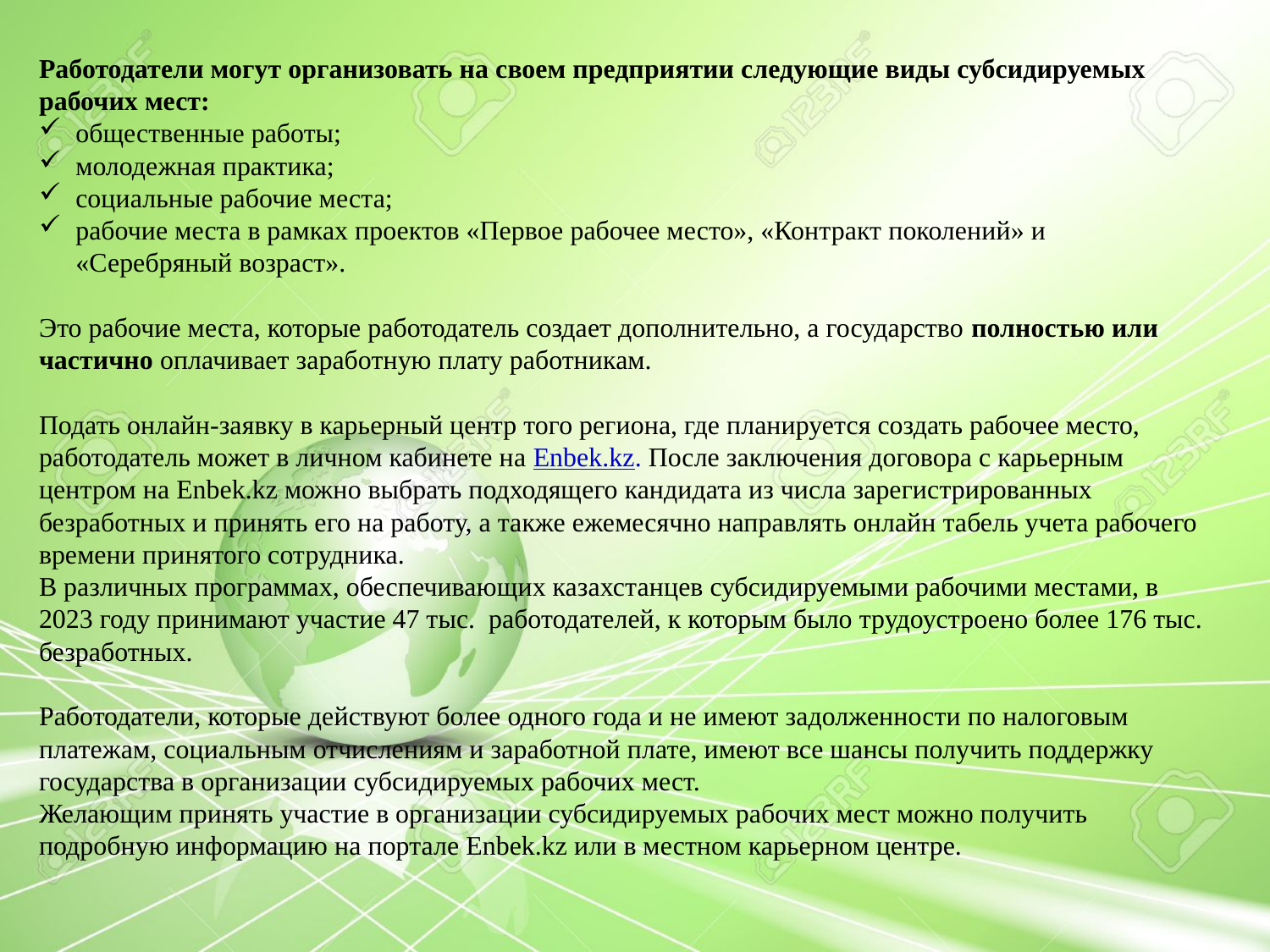

Работодатели могут организовать на своем предприятии следующие виды субсидируемых рабочих мест:
общественные работы;
молодежная практика;
социальные рабочие места;
рабочие места в рамках проектов «Первое рабочее место», «Контракт поколений» и «Серебряный возраст».
Это рабочие места, которые работодатель создает дополнительно, а государство полностью или частично оплачивает заработную плату работникам.

Подать онлайн-заявку в карьерный центр того региона, где планируется создать рабочее место, работодатель может в личном кабинете на Еnbek.kz. После заключения договора с карьерным центром на Еnbek.kz можно выбрать подходящего кандидата из числа зарегистрированных безработных и принять его на работу, а также ежемесячно направлять онлайн табель учета рабочего времени принятого сотрудника.
В различных программах, обеспечивающих казахстанцев субсидируемыми рабочими местами, в 2023 году принимают участие 47 тыс.  работодателей, к которым было трудоустроено более 176 тыс. безработных.

Работодатели, которые действуют более одного года и не имеют задолженности по налоговым платежам, социальным отчислениям и заработной плате, имеют все шансы получить поддержку государства в организации субсидируемых рабочих мест.
Желающим принять участие в организации субсидируемых рабочих мест можно получить подробную информацию на портале Еnbek.kz или в местном карьерном центре.